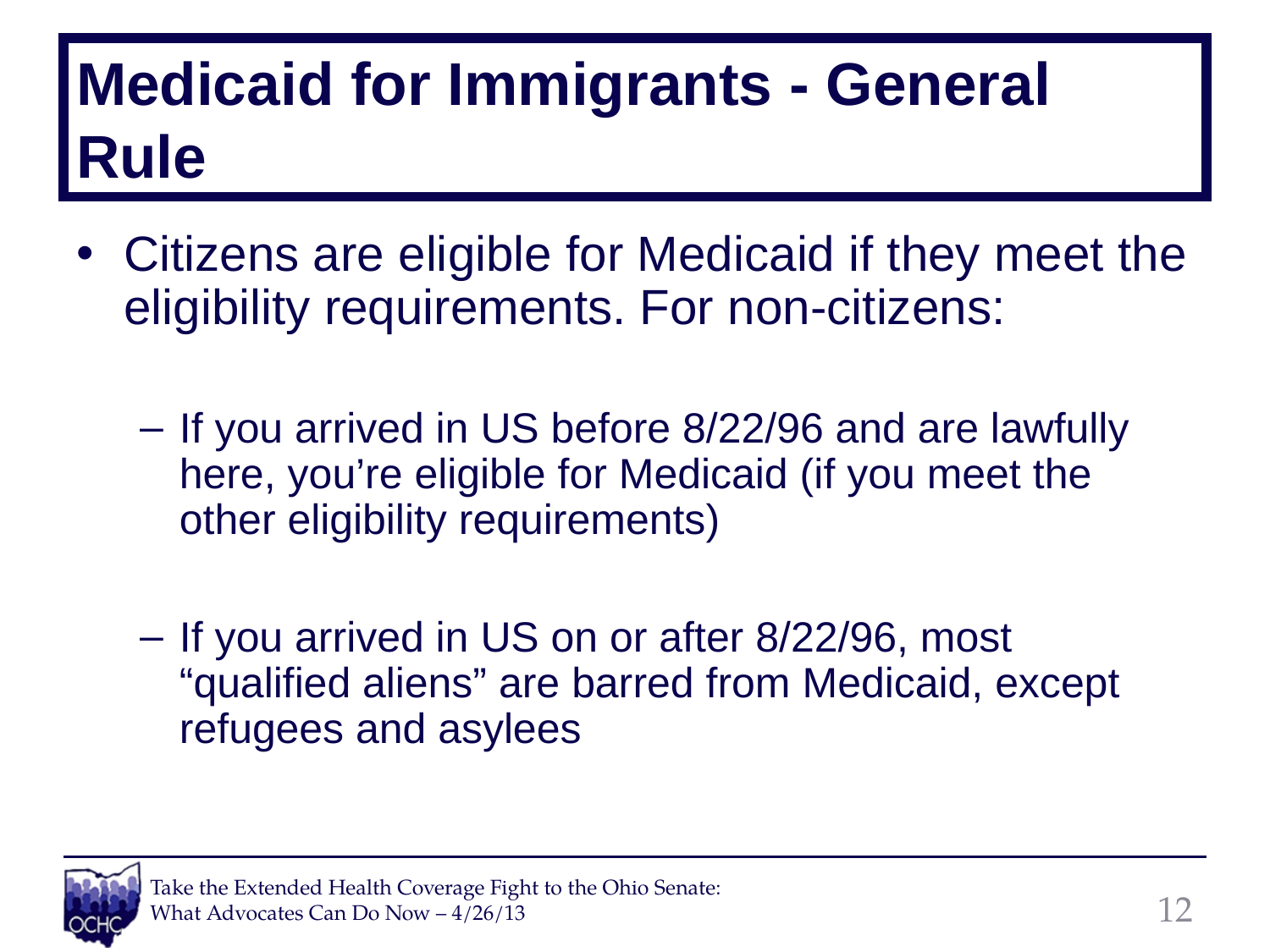

# Medicaid for Immigrants - General  Rule
Citizens are eligible for Medicaid if they meet the eligibility requirements. For non-citizens:

If you arrived in US before 8/22/96 and are lawfully here, you’re eligible for Medicaid (if you meet the other eligibility requirements)

If you arrived in US on or after 8/22/96, most “qualified aliens” are barred from Medicaid, except refugees and asylees

12